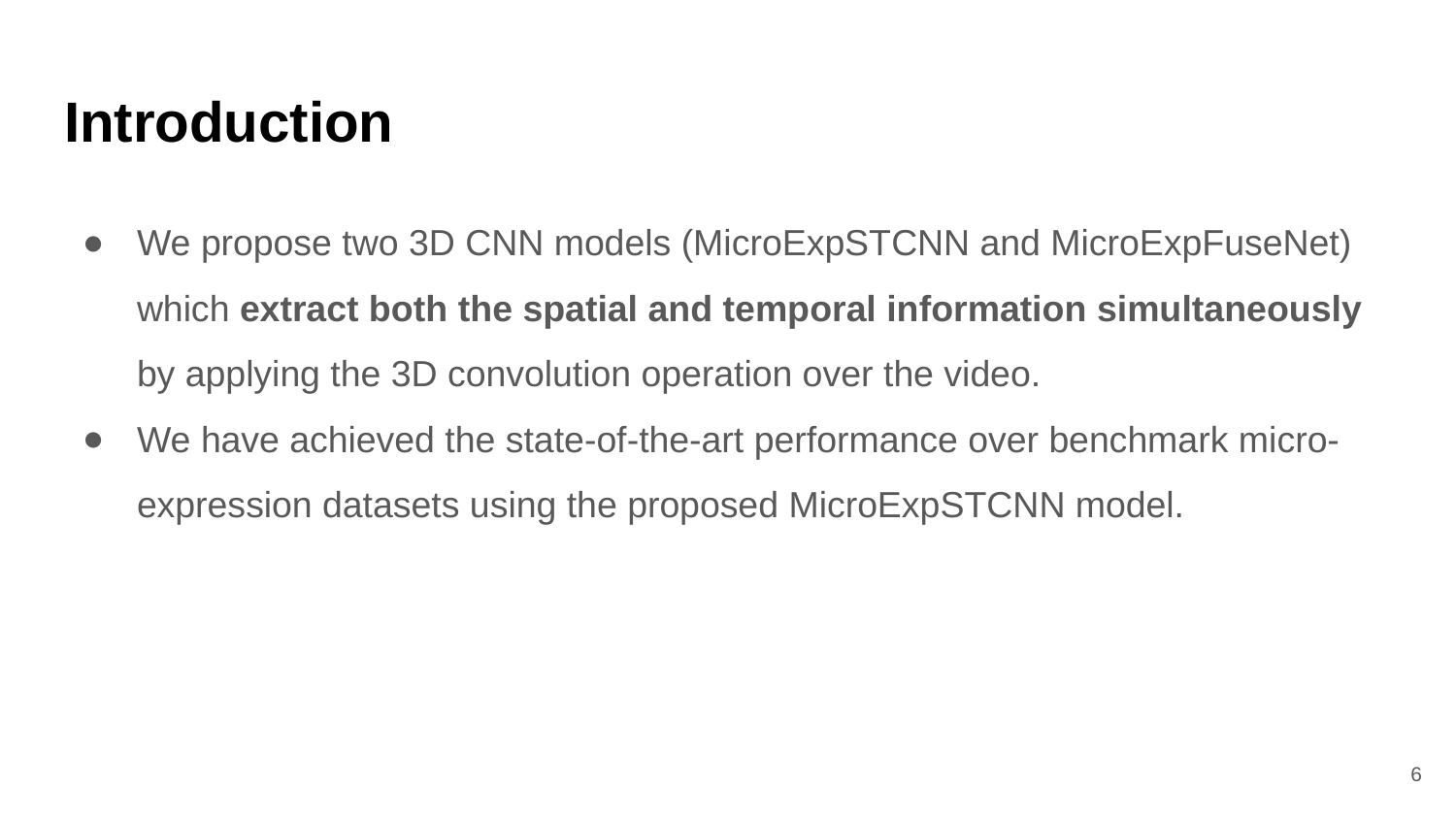

# Introduction
We propose two 3D CNN models (MicroExpSTCNN and MicroExpFuseNet) which extract both the spatial and temporal information simultaneously by applying the 3D convolution operation over the video.
We have achieved the state-of-the-art performance over benchmark micro-expression datasets using the proposed MicroExpSTCNN model.
6